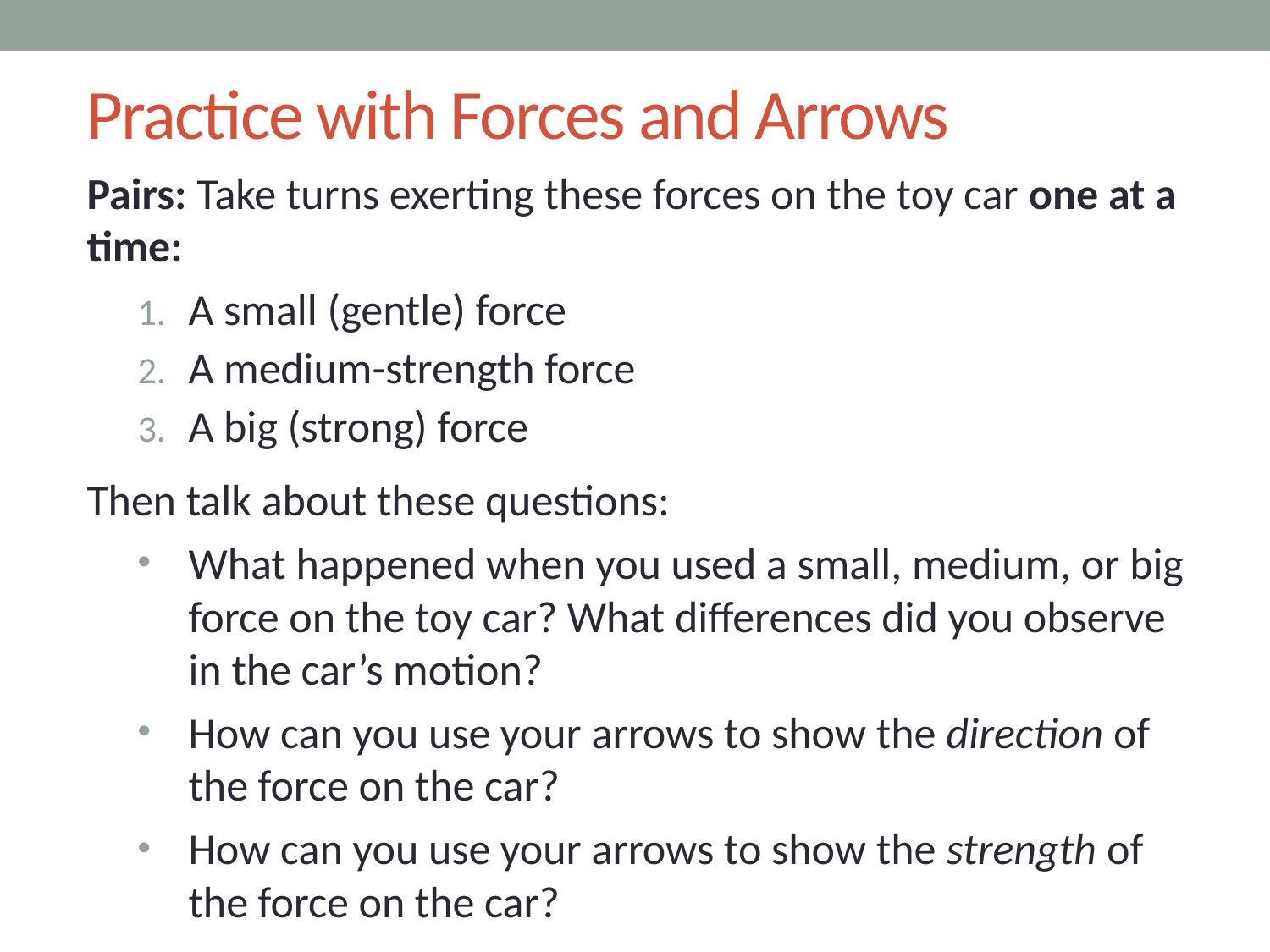

# Practice with Forces and Arrows
Pairs: Take turns exerting these forces on the toy car one at a time:
A small (gentle) force
A medium-strength force
A big (strong) force
Then talk about these questions:
What happened when you used a small, medium, or big force on the toy car? What differences did you observe in the car’s motion?
How can you use your arrows to show the direction of the force on the car?
How can you use your arrows to show the strength of the force on the car?